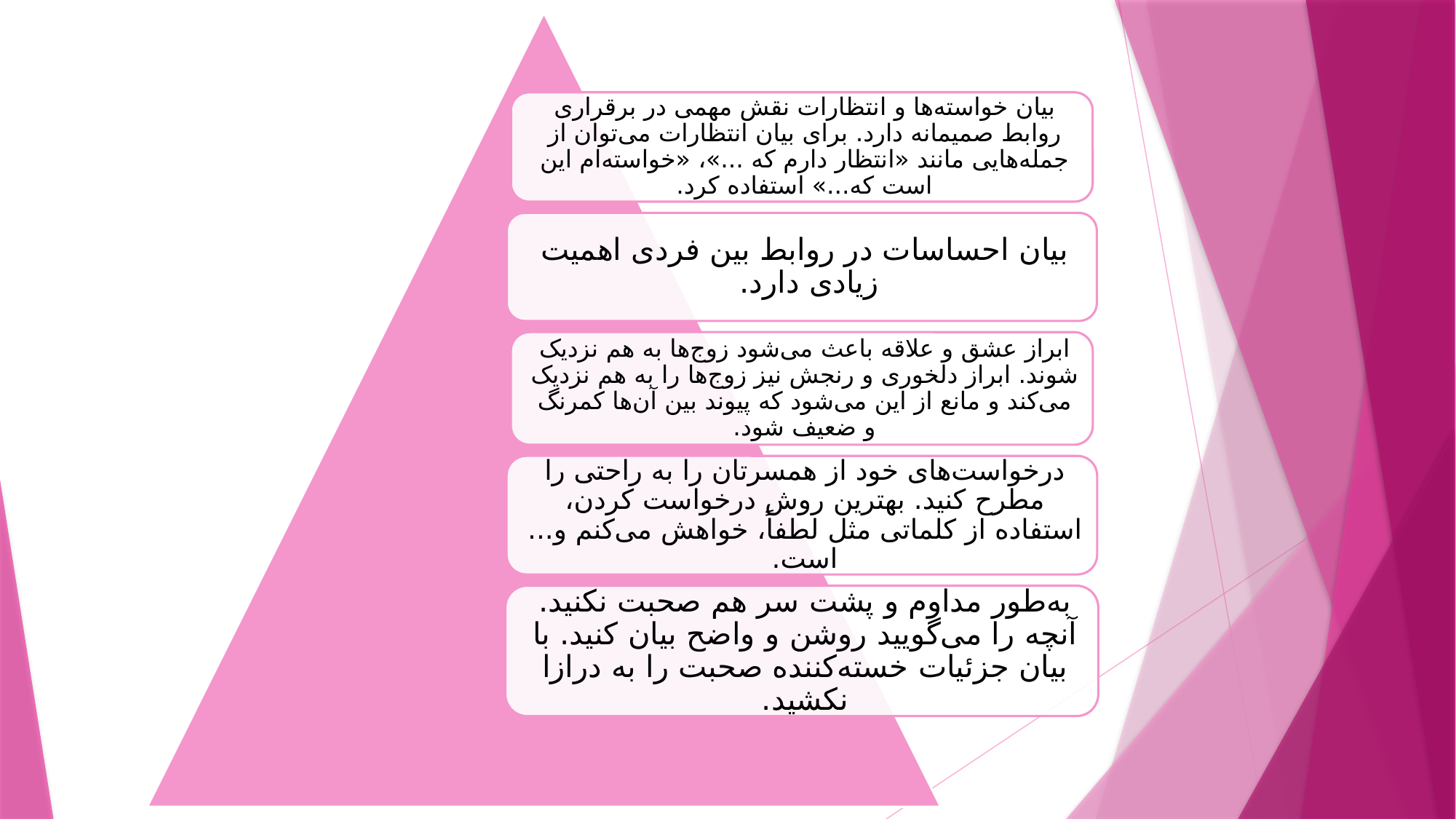

بیان خواسته‌ها و انتظارات نقش مهمی در برقراری روابط صمیمانه دارد. برای بیان انتظارات می‌توان از جمله‌هایی مانند «انتظار دارم که ...»، «خواسته‌ام این است که...» استفاده کرد.
بیان احساسات در روابط بین فردی اهمیت زیادی دارد.
ابراز عشق و علاقه باعث می‌شود زوج‌ها به هم نزدیک شوند. ابراز دلخوری‌ و رنجش‌ نیز زوج‌ها را به هم نزدیک می‌کند و مانع از این می‌شود که پیوند بین آن‌ها کمرنگ و ضعیف شود.
درخواست‌های خود از همسرتان را به راحتی را مطرح کنید. بهترین روش درخواست کردن، استفاده از کلماتی مثل لطفاً، خواهش می‌کنم و... است.
به‌طور مداوم و پشت سر هم صحبت نکنيد. آنچه را می‌گویید روشن و واضح بيان کنيد. با بيان جزئيات خسته‌کننده صحبت را به درازا نکشيد.